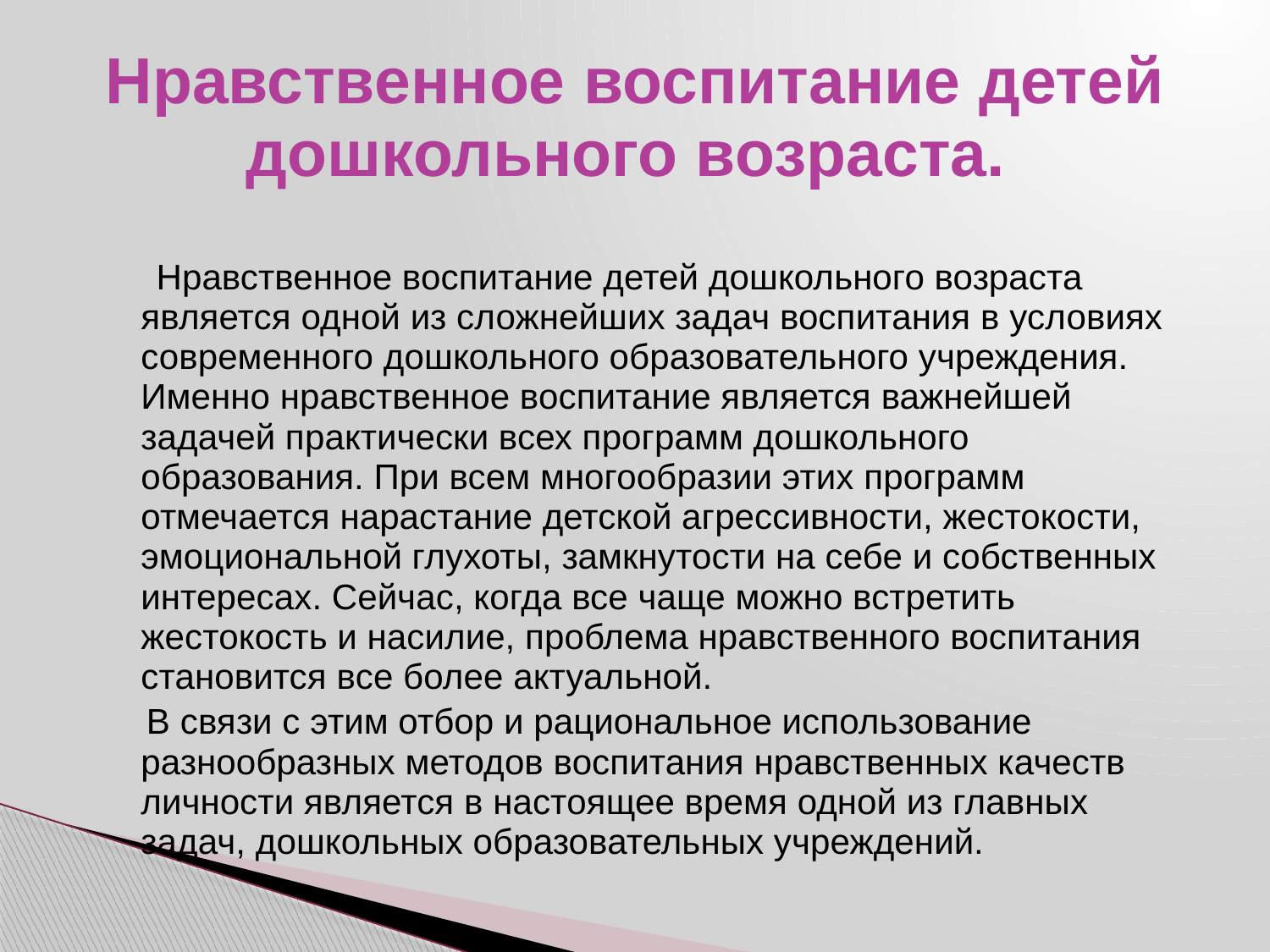

# Нравственное воспитание детей дошкольного возраста.

     Нравственное воспитание детей дошкольного возраста является одной из сложнейших задач воспитания в условиях современного дошкольного образовательного учреждения. Именно нравственное воспитание является важнейшей задачей практически всех программ дошкольного образования. При всем многообразии этих программ отмечается нарастание детской агрессивности, жестокости, эмоциональной глухоты, замкнутости на себе и собственных интересах. Сейчас, когда все чаще можно встретить жестокость и насилие, проблема нравственного воспитания становится все более актуальной.
    В связи с этим отбор и рациональное использование разнообразных методов воспитания нравственных качеств личности является в настоящее время одной из главных задач, дошкольных образовательных учреждений.